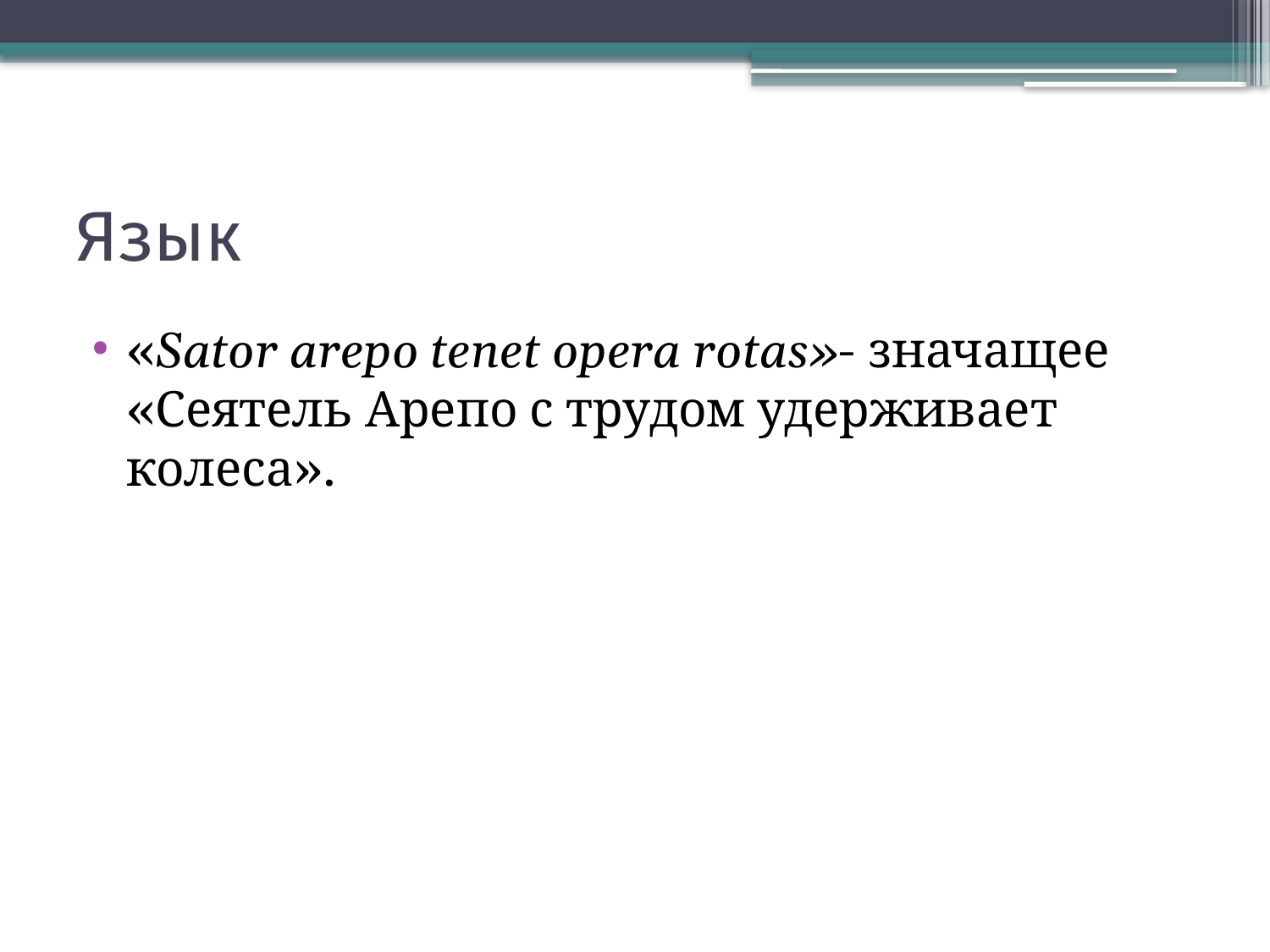

# Язык
«Sator arepo tenet opera rotas»- значащее «Сеятель Арепо с трудом удерживает колеса».